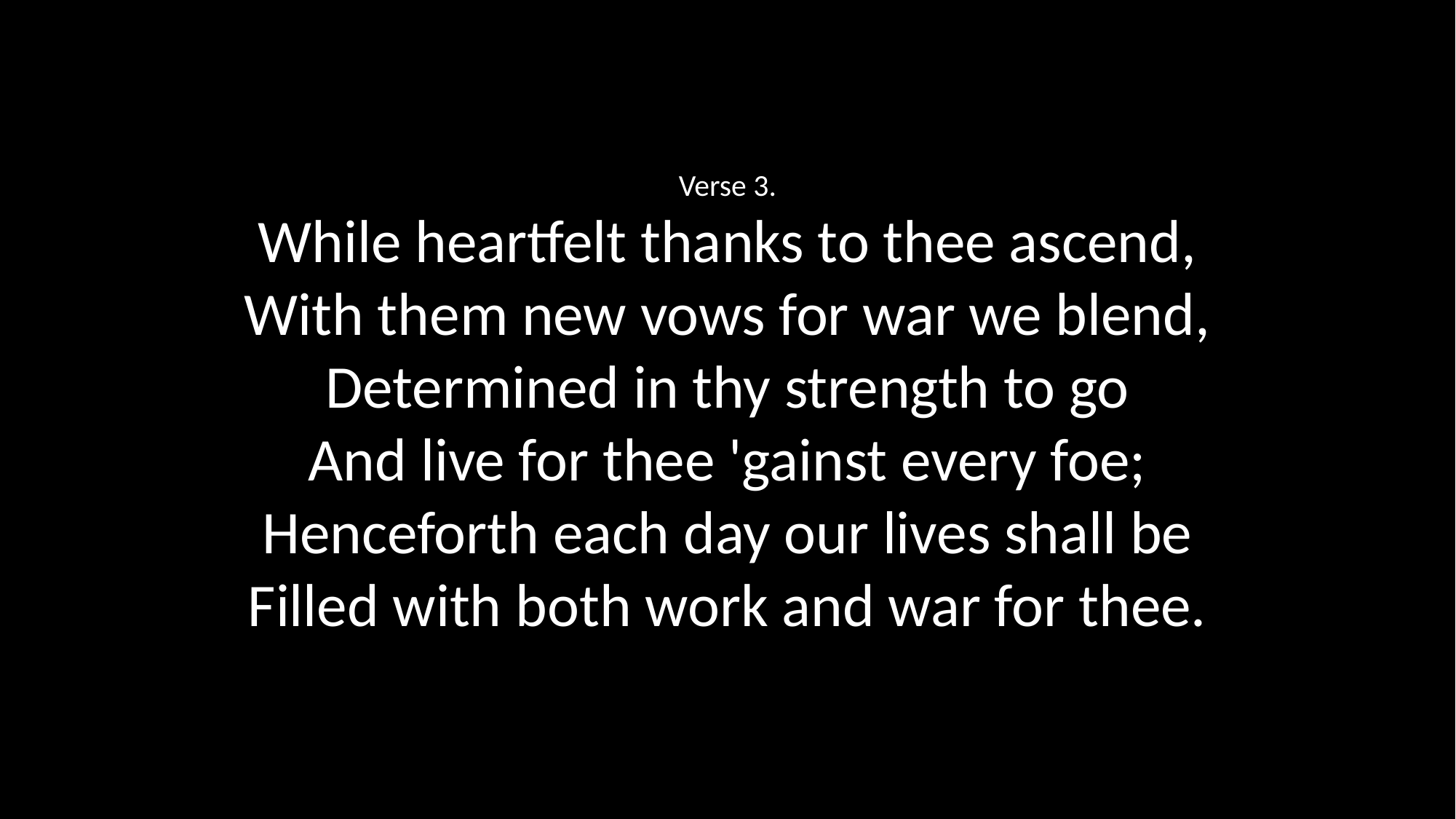

Verse 3.
While heartfelt thanks to thee ascend,
With them new vows for war we blend,
Determined in thy strength to go
And live for thee 'gainst every foe;
Henceforth each day our lives shall be
Filled with both work and war for thee.